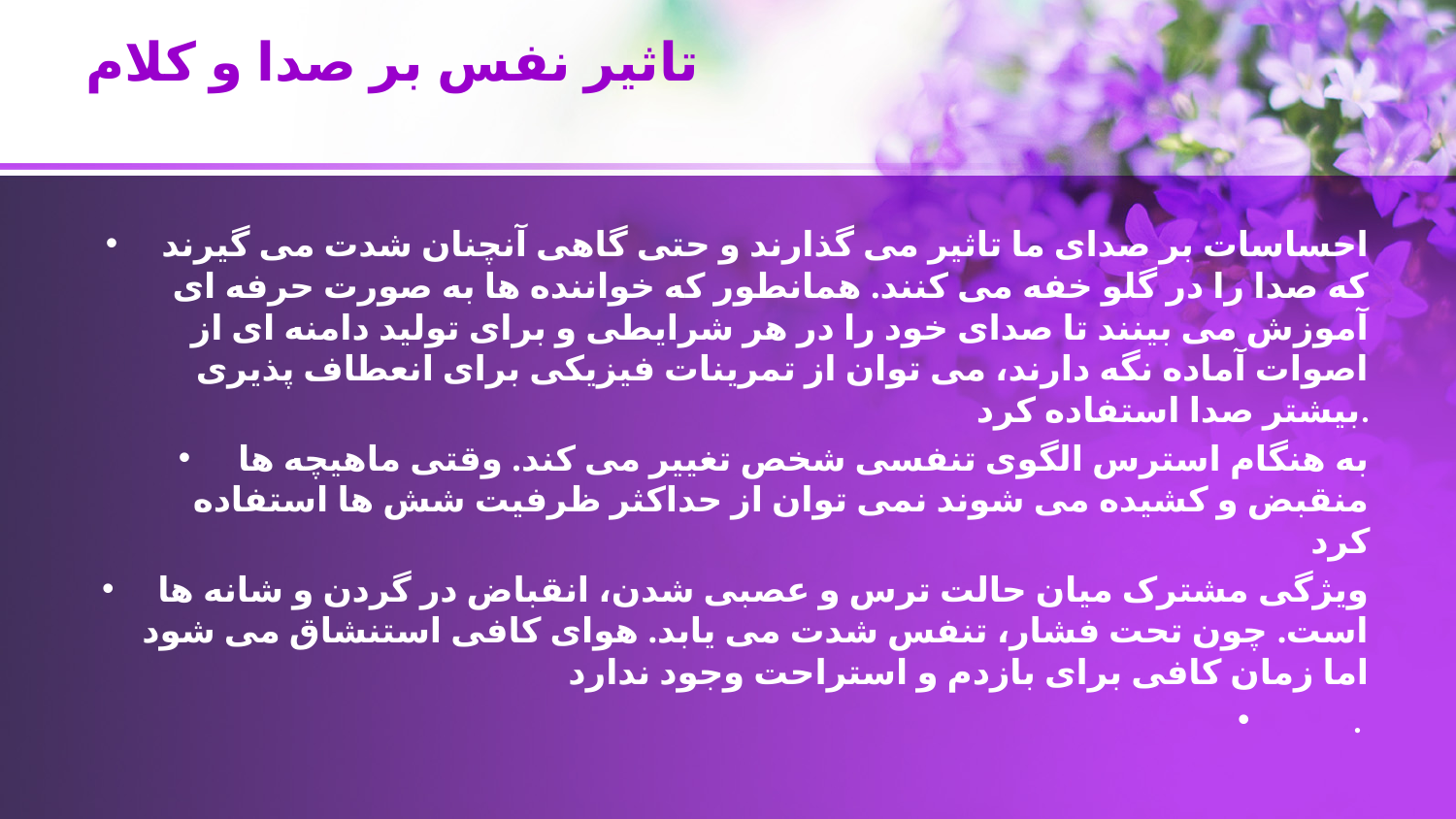

# تاثیر نفس بر صدا و کلام
احساسات بر صدای ما تاثیر می گذارند و حتی گاهی آنچنان شدت می گیرند که صدا را در گلو خفه می کنند. همانطور که خواننده ها به صورت حرفه ای آموزش می بینند تا صدای خود را در هر شرایطی و برای تولید دامنه ای از اصوات آماده نگه دارند، می توان از تمرینات فیزیکی برای انعطاف پذیری بیشتر صدا استفاده کرد.
به هنگام استرس الگوی تنفسی شخص تغییر می کند. وقتی ماهیچه ها منقبض و کشیده می شوند نمی توان از حداکثر ظرفیت شش ها استفاده کرد
ویژگی مشترک میان حالت ترس و عصبی شدن، انقباض در گردن و شانه ها است. چون تحت فشار، تنفس شدت می یابد. هوای کافی استنشاق می شود اما زمان کافی برای بازدم و استراحت وجود ندارد
.